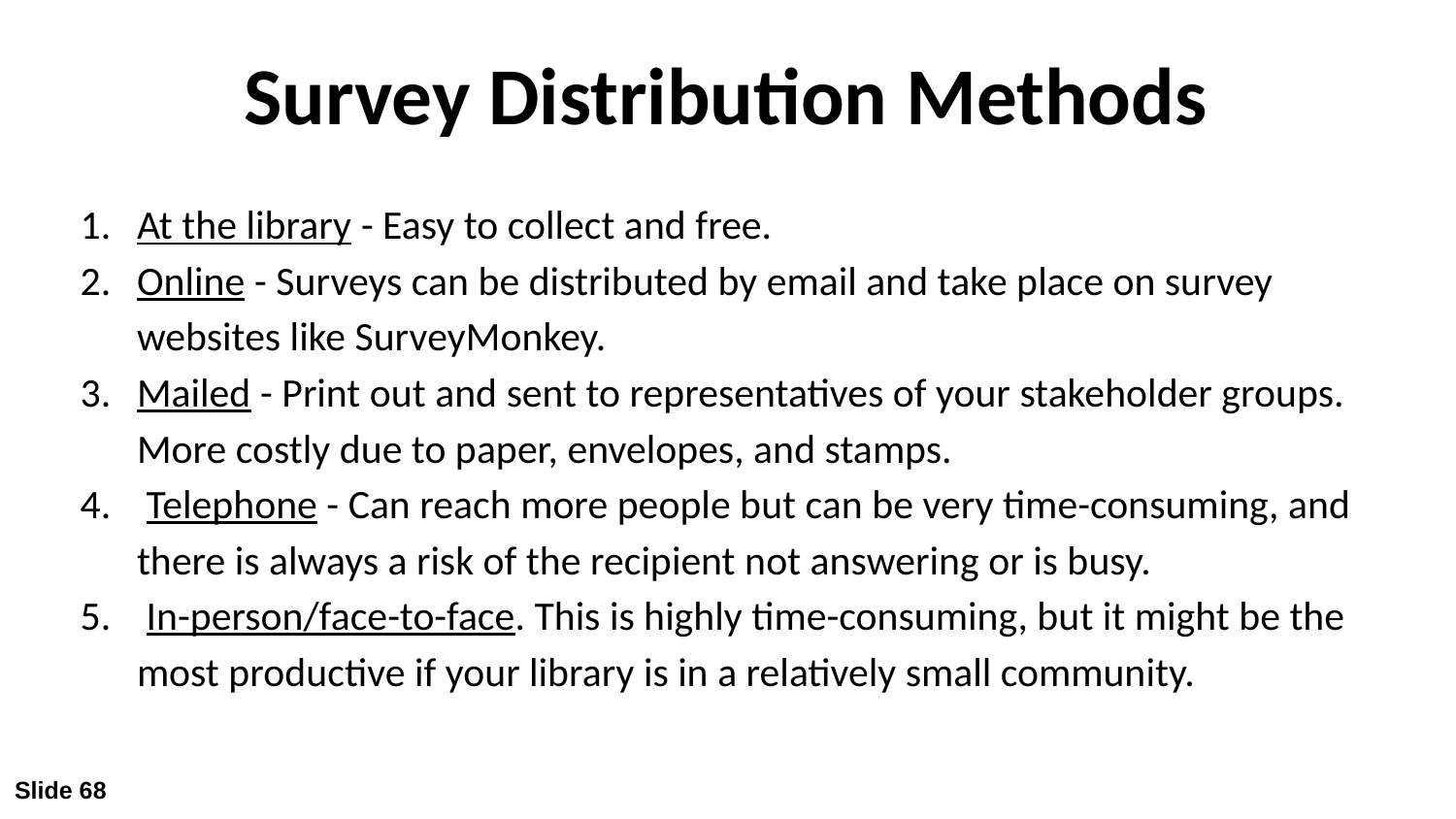

# Survey Distribution Methods
At the library - Easy to collect and free.
Online - Surveys can be distributed by email and take place on survey websites like SurveyMonkey.
Mailed - Print out and sent to representatives of your stakeholder groups. More costly due to paper, envelopes, and stamps.
 Telephone - Can reach more people but can be very time-consuming, and there is always a risk of the recipient not answering or is busy.
 In-person/face-to-face. This is highly time-consuming, but it might be the most productive if your library is in a relatively small community.
Slide 68